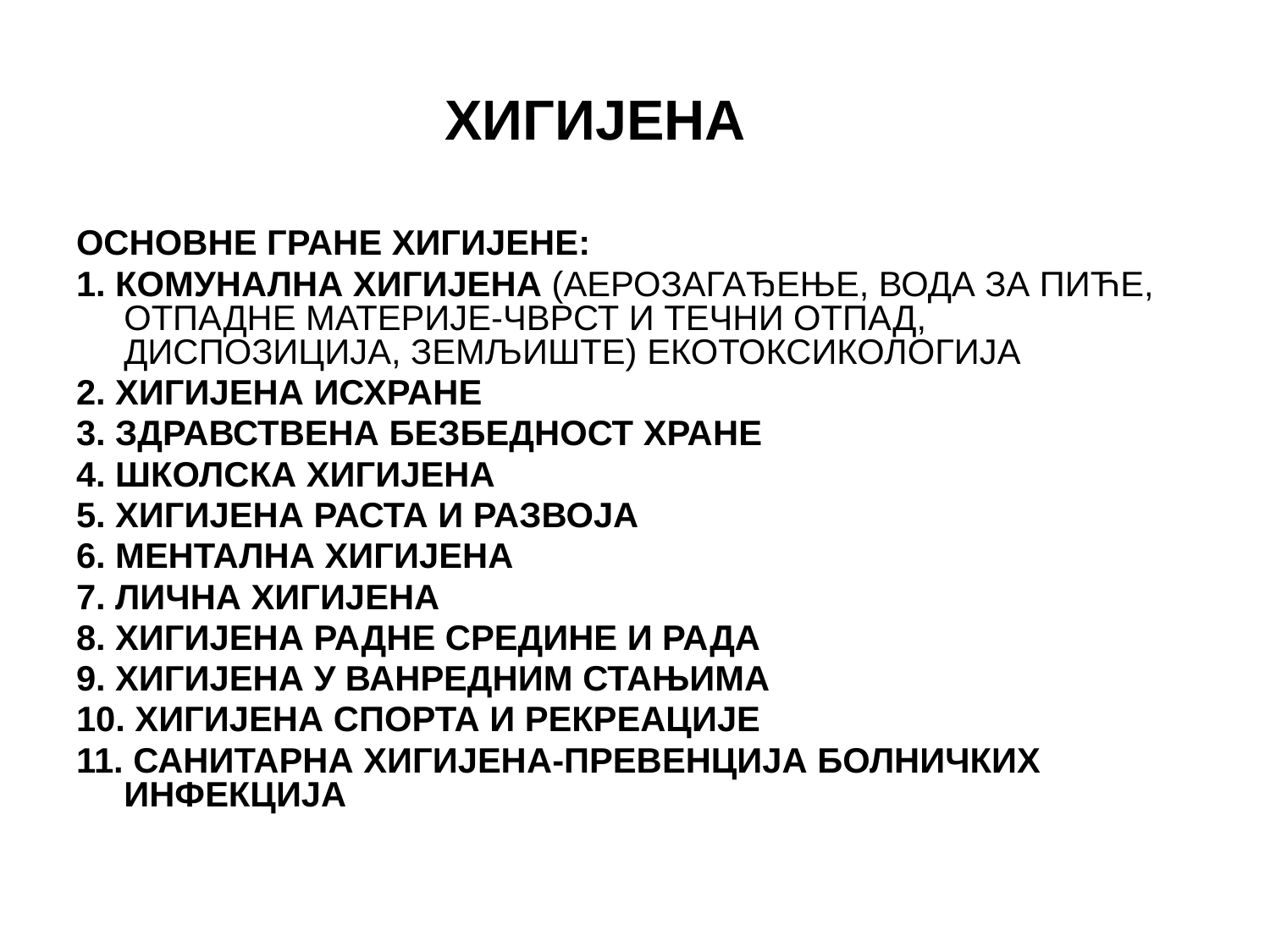

ХИГИЈЕНА
ОСНОВНЕ ГРАНЕ ХИГИЈЕНЕ:
1. КОМУНАЛНА ХИГИЈЕНА (АЕРОЗАГАЂЕЊЕ, ВОДА ЗА ПИЋЕ, ОТПАДНЕ МАТЕРИЈЕ-ЧВРСТ И ТЕЧНИ ОТПАД, ДИСПОЗИЦИЈА, ЗЕМЉИШТЕ) ЕКОТОКСИКОЛОГИЈА
2. ХИГИЈЕНА ИСХРАНЕ
3. ЗДРАВСТВЕНА БЕЗБЕДНОСТ ХРАНЕ
4. ШКОЛСКА ХИГИЈЕНА
5. ХИГИЈЕНА РАСТА И РАЗВОЈА
6. МЕНТАЛНА ХИГИЈЕНА
7. ЛИЧНА ХИГИЈЕНА
8. ХИГИЈЕНА РАДНЕ СРЕДИНЕ И РАДА
9. ХИГИЈЕНА У ВАНРЕДНИМ СТАЊИМА
10. ХИГИЈЕНА СПОРТА И РЕКРЕАЦИЈЕ
11. САНИТАРНА ХИГИЈЕНА-ПРЕВЕНЦИЈА БОЛНИЧКИХ ИНФЕКЦИЈА